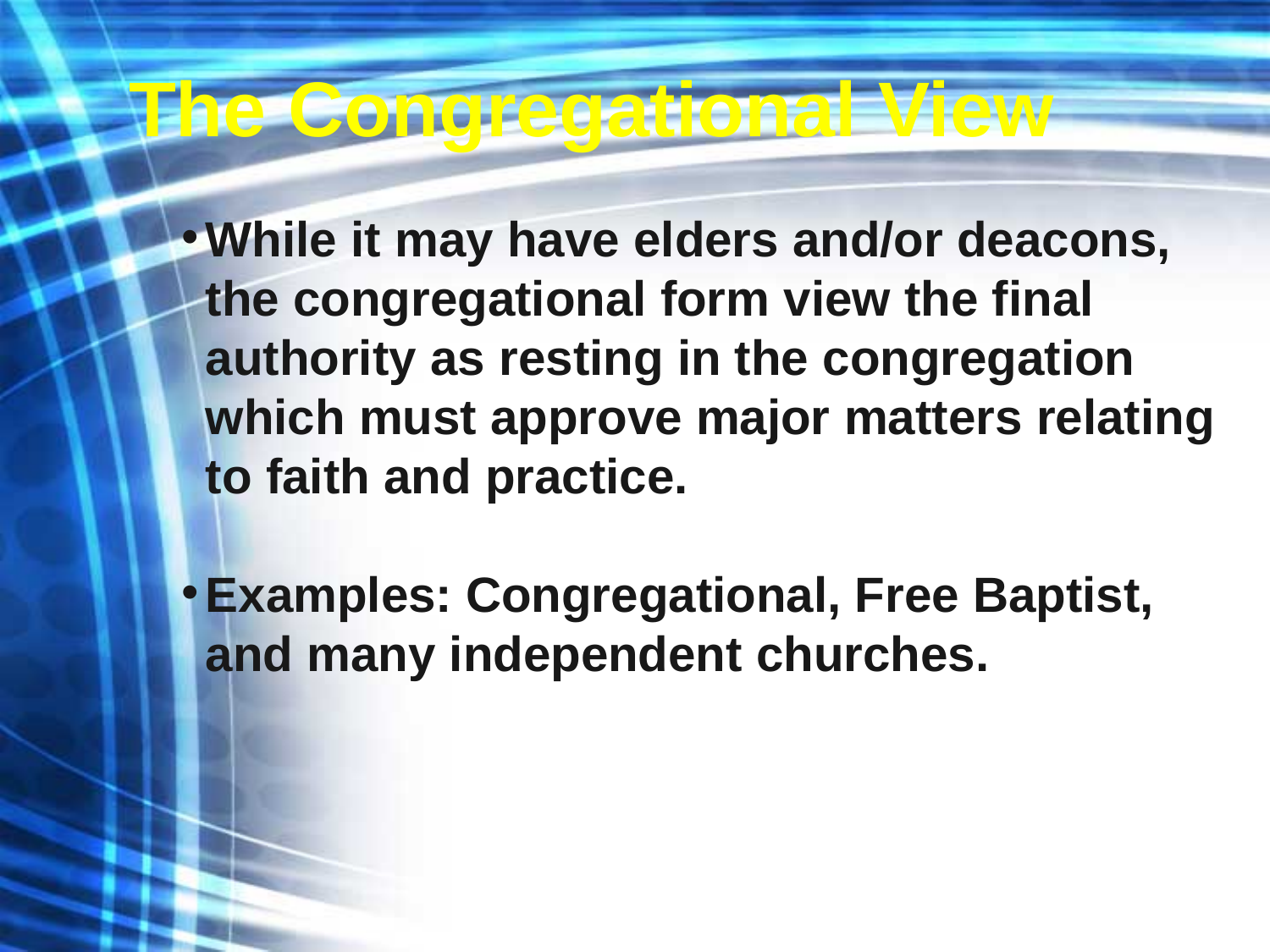

The Congregational View

While it may have elders and/or deacons, the congregational form view the final authority as resting in the congregation which must approve major matters relating to faith and practice.

Examples: Congregational, Free Baptist, and many independent churches.